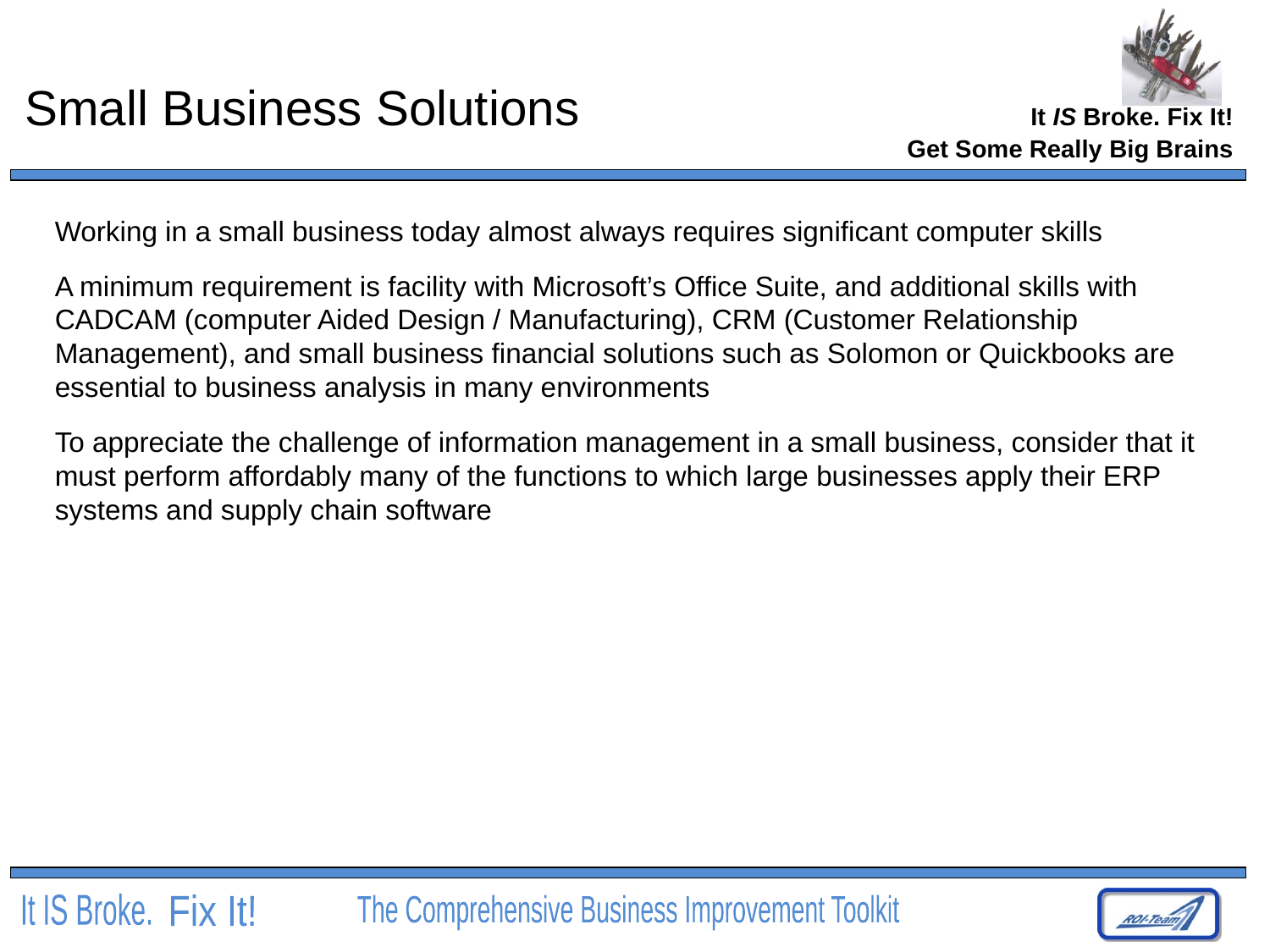

# Small Business Solutions
Get Some Really Big Brains
Working in a small business today almost always requires significant computer skills
A minimum requirement is facility with Microsoft’s Office Suite, and additional skills with CADCAM (computer Aided Design / Manufacturing), CRM (Customer Relationship Management), and small business financial solutions such as Solomon or Quickbooks are essential to business analysis in many environments
To appreciate the challenge of information management in a small business, consider that it must perform affordably many of the functions to which large businesses apply their ERP systems and supply chain software